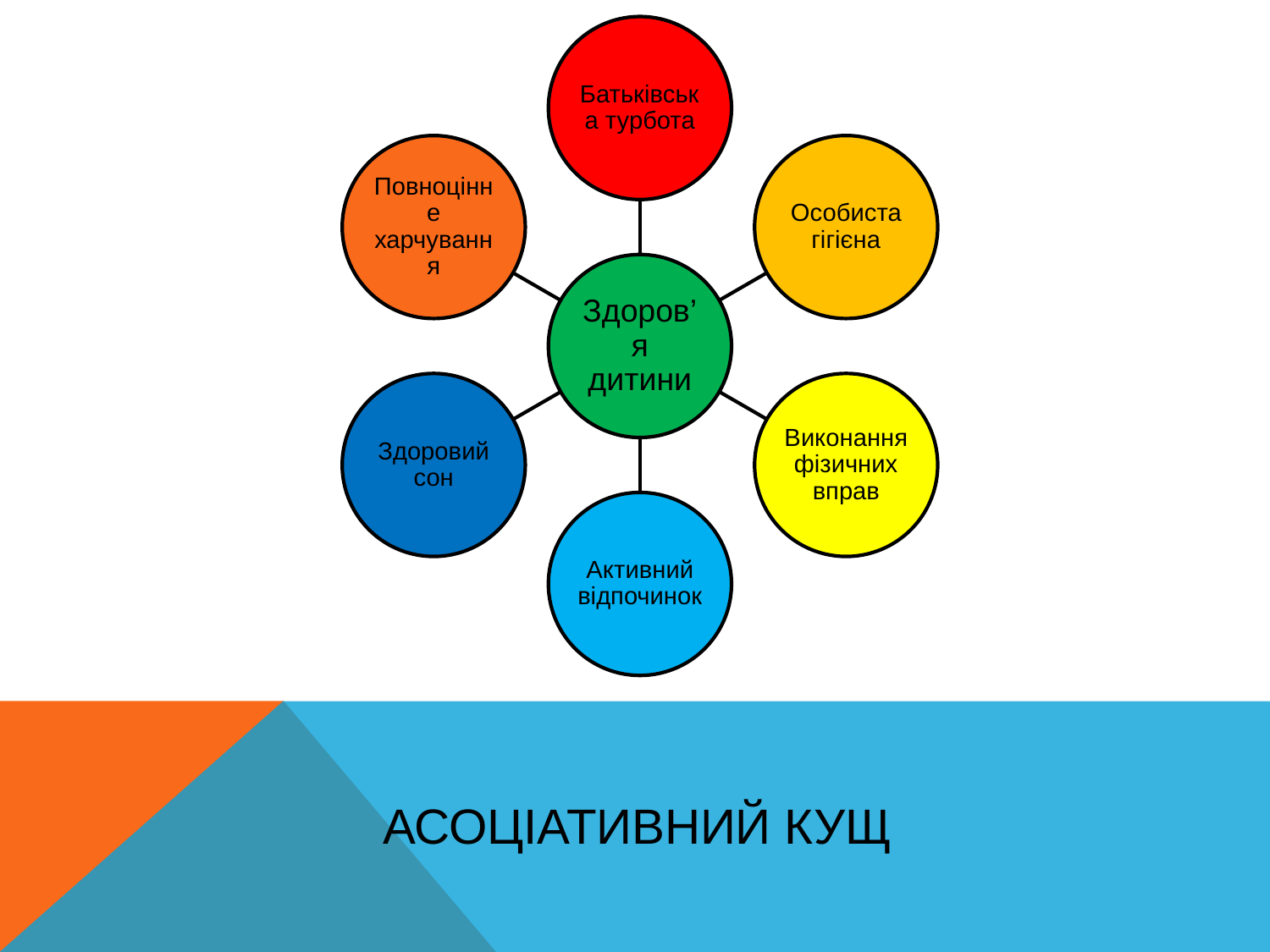

Здоров’я дитини

Батьківська турбота

Особиста гігієна

Виконання фізичних вправ

Активний відпочинок

Здоровий сон

Повноцінне харчування
# Асоціативний кущ